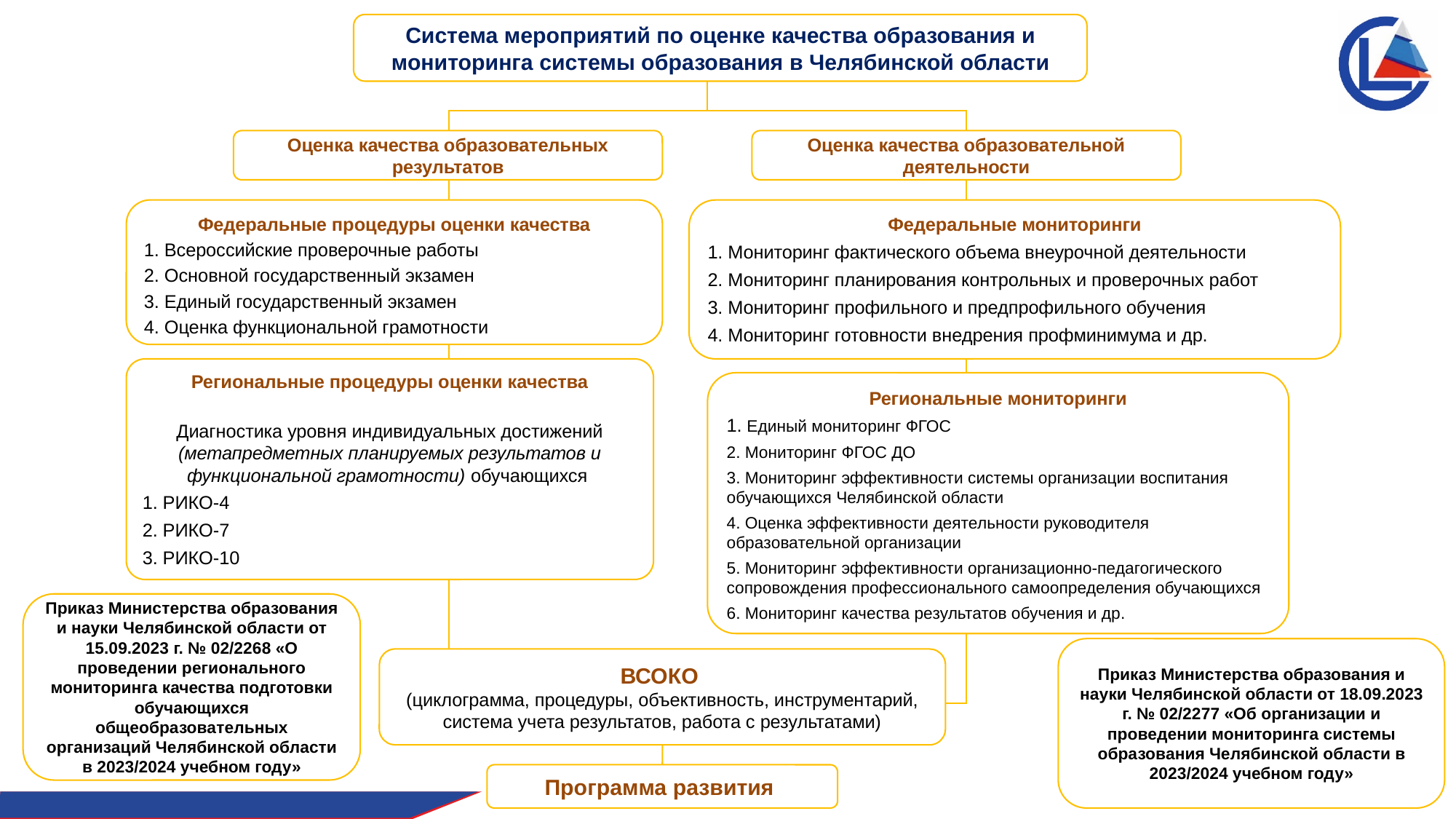

Система мероприятий по оценке качества образования и мониторинга системы образования в Челябинской области
Оценка качества образовательных результатов
Оценка качества образовательной деятельности
Федеральные процедуры оценки качества
1. Всероссийские проверочные работы
2. Основной государственный экзамен
3. Единый государственный экзамен
4. Оценка функциональной грамотности

Федеральные мониторинги
1. Мониторинг фактического объема внеурочной деятельности
2. Мониторинг планирования контрольных и проверочных работ
3. Мониторинг профильного и предпрофильного обучения
4. Мониторинг готовности внедрения профминимума и др.
Региональные процедуры оценки качества

Диагностика уровня индивидуальных достижений (метапредметных планируемых результатов и функциональной грамотности) обучающихся
1. РИКО-4
2. РИКО-7
3. РИКО-10

Региональные мониторинги
1. Единый мониторинг ФГОС
2. Мониторинг ФГОС ДО
3. Мониторинг эффективности системы организации воспитания обучающихся Челябинской области
4. Оценка эффективности деятельности руководителя образовательной организации
5. Мониторинг эффективности организационно-педагогического сопровождения профессионального самоопределения обучающихся
6. Мониторинг качества результатов обучения и др.

ВСОКО
(циклограмма, процедуры, объективность, инструментарий, система учета результатов, работа с результатами)
Программа развития
Приказ Министерства образования и науки Челябинской области от 15.09.2023 г. № 02/2268 «О проведении регионального мониторинга качества подготовки обучающихся общеобразовательных организаций Челябинской области в 2023/2024 учебном году»
Приказ Министерства образования и науки Челябинской области от 18.09.2023 г. № 02/2277 «Об организации и проведении мониторинга системы образования Челябинской области в 2023/2024 учебном году»